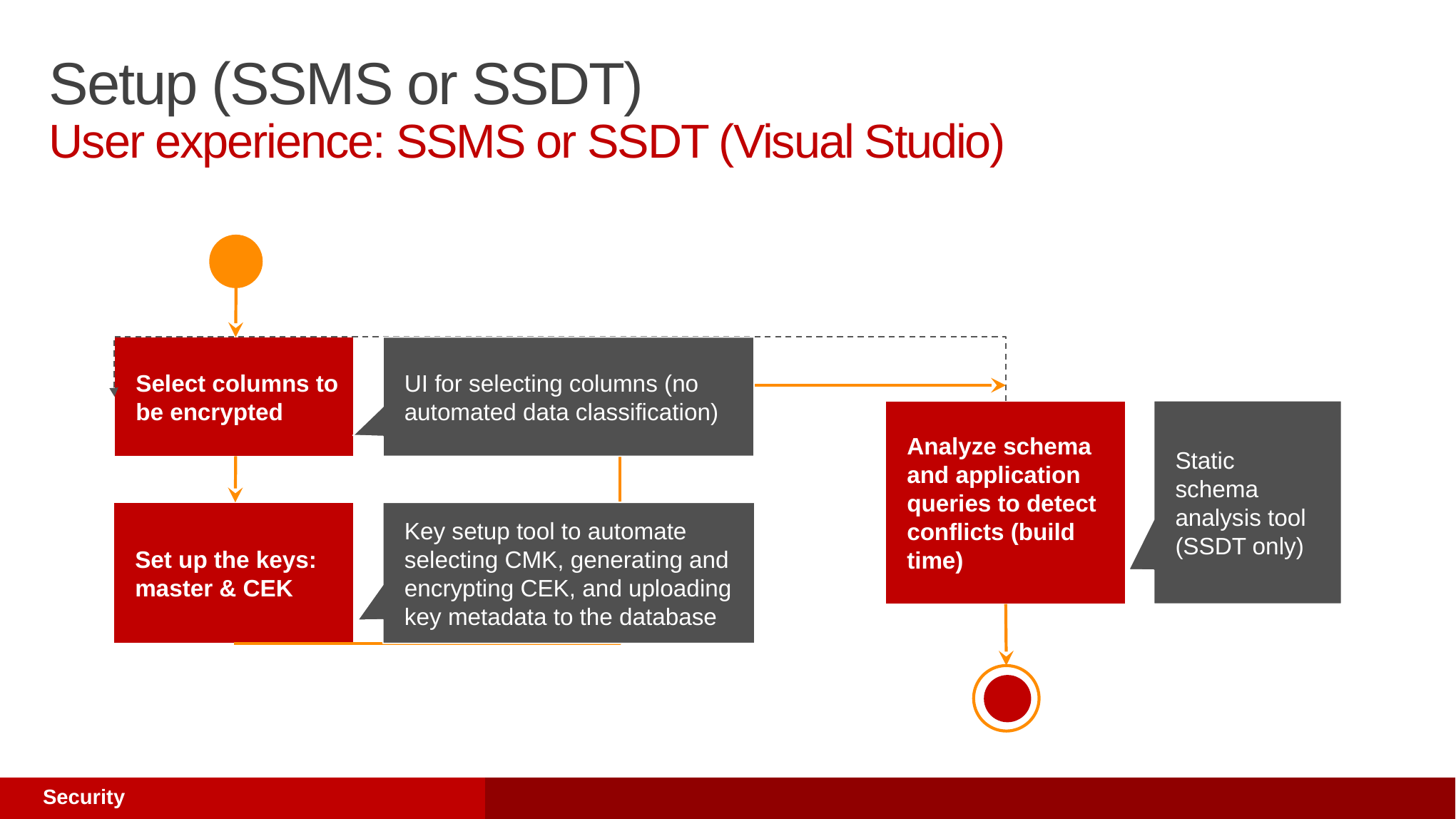

Setup (SSMS or SSDT)
User experience: SSMS or SSDT (Visual Studio)

UI for selecting columns (no automated data classification)
Select columns to be encrypted
Static schema analysis tool (SSDT only)
Analyze schema and application queries to detect conflicts (build time)
Set up the keys: master & CEK
Key setup tool to automate selecting CMK, generating and encrypting CEK, and uploading key metadata to the database

Security